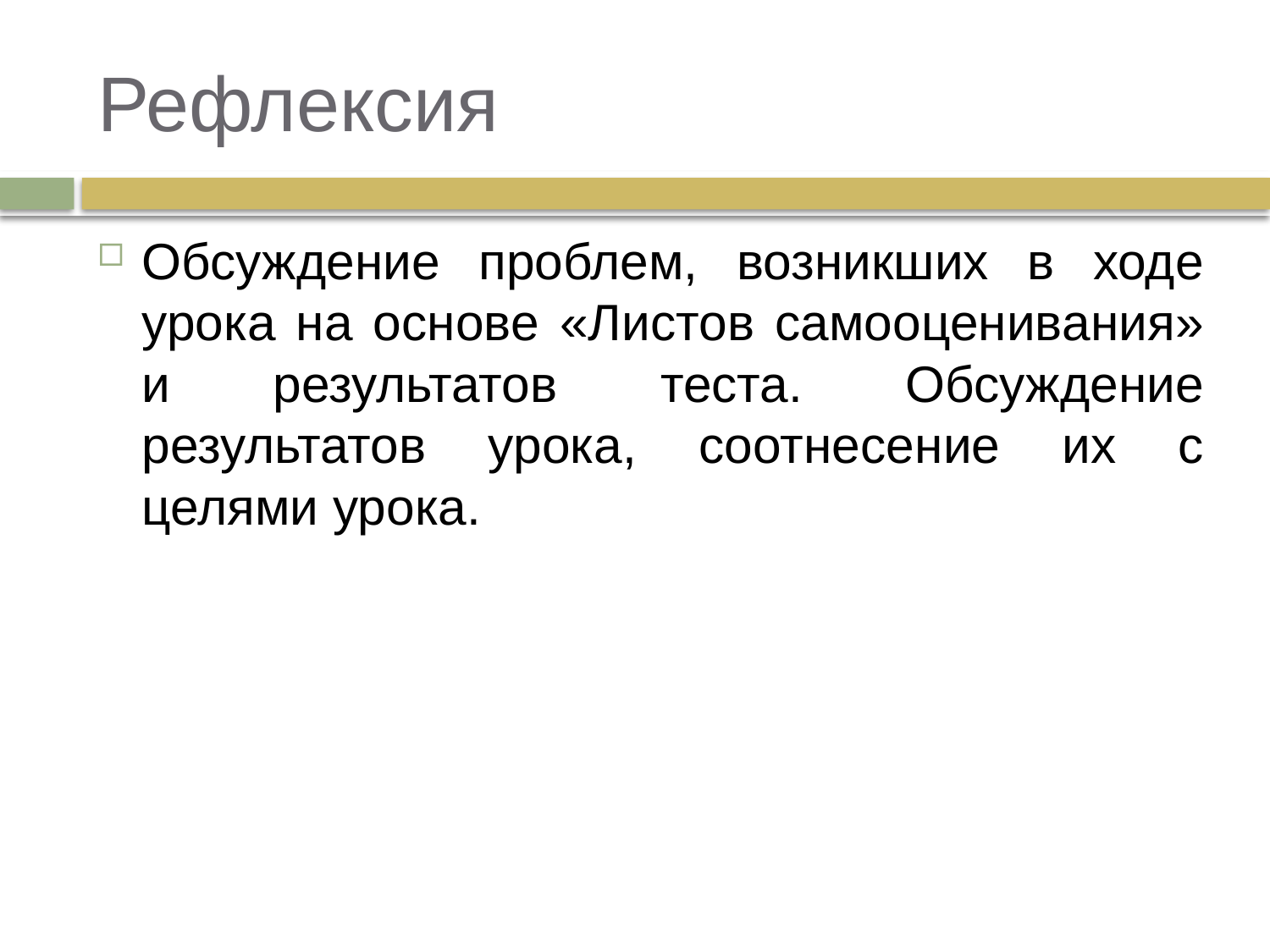

# Рефлексия
Обсуждение проблем, возникших в ходе урока на основе «Листов самооценивания» и результатов теста. Обсуждение результатов урока, соотнесение их с целями урока.